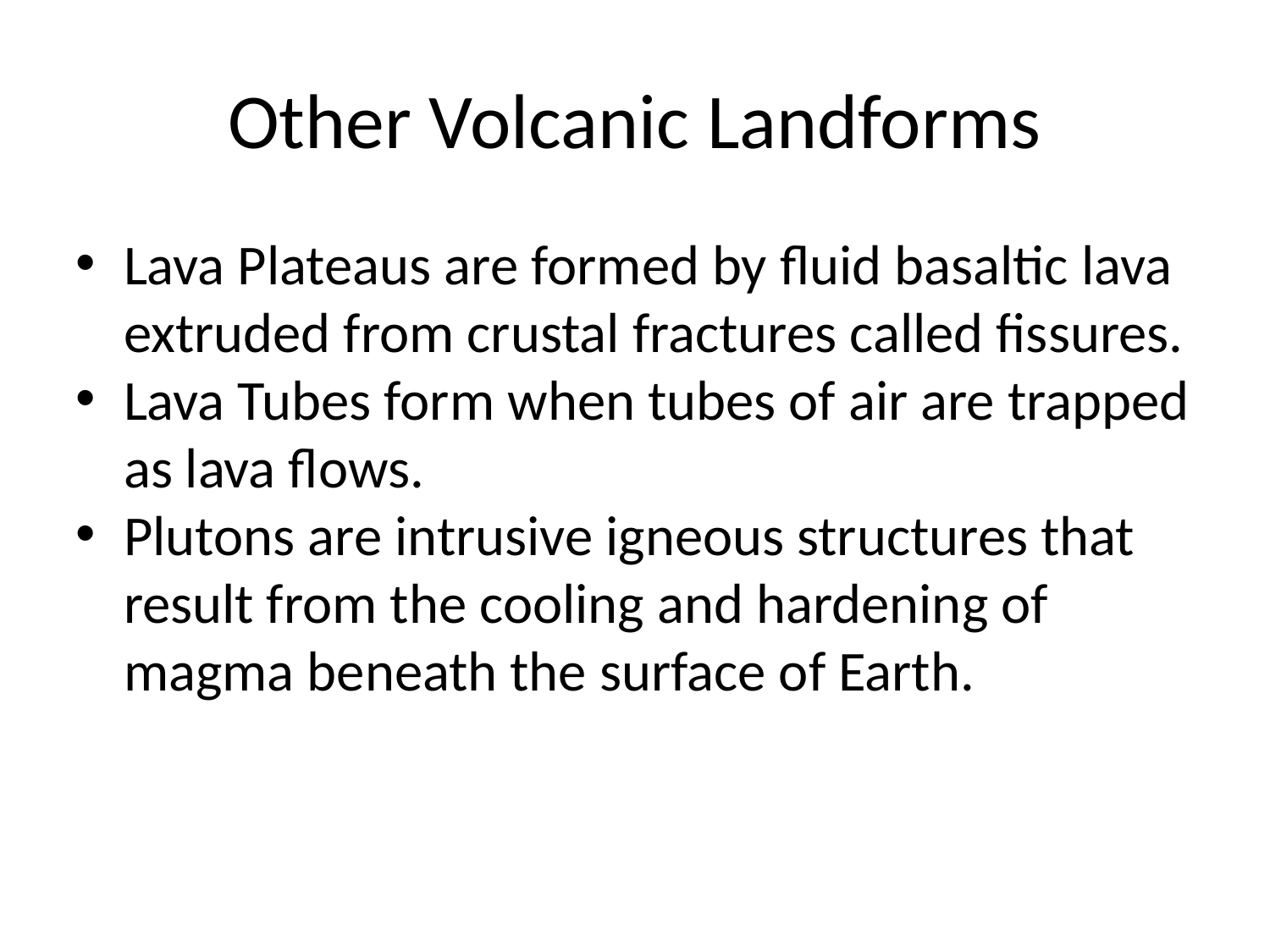

Other Volcanic Landforms
Lava Plateaus are formed by fluid basaltic lava extruded from crustal fractures called fissures.
Lava Tubes form when tubes of air are trapped as lava flows.
Plutons are intrusive igneous structures that result from the cooling and hardening of magma beneath the surface of Earth.